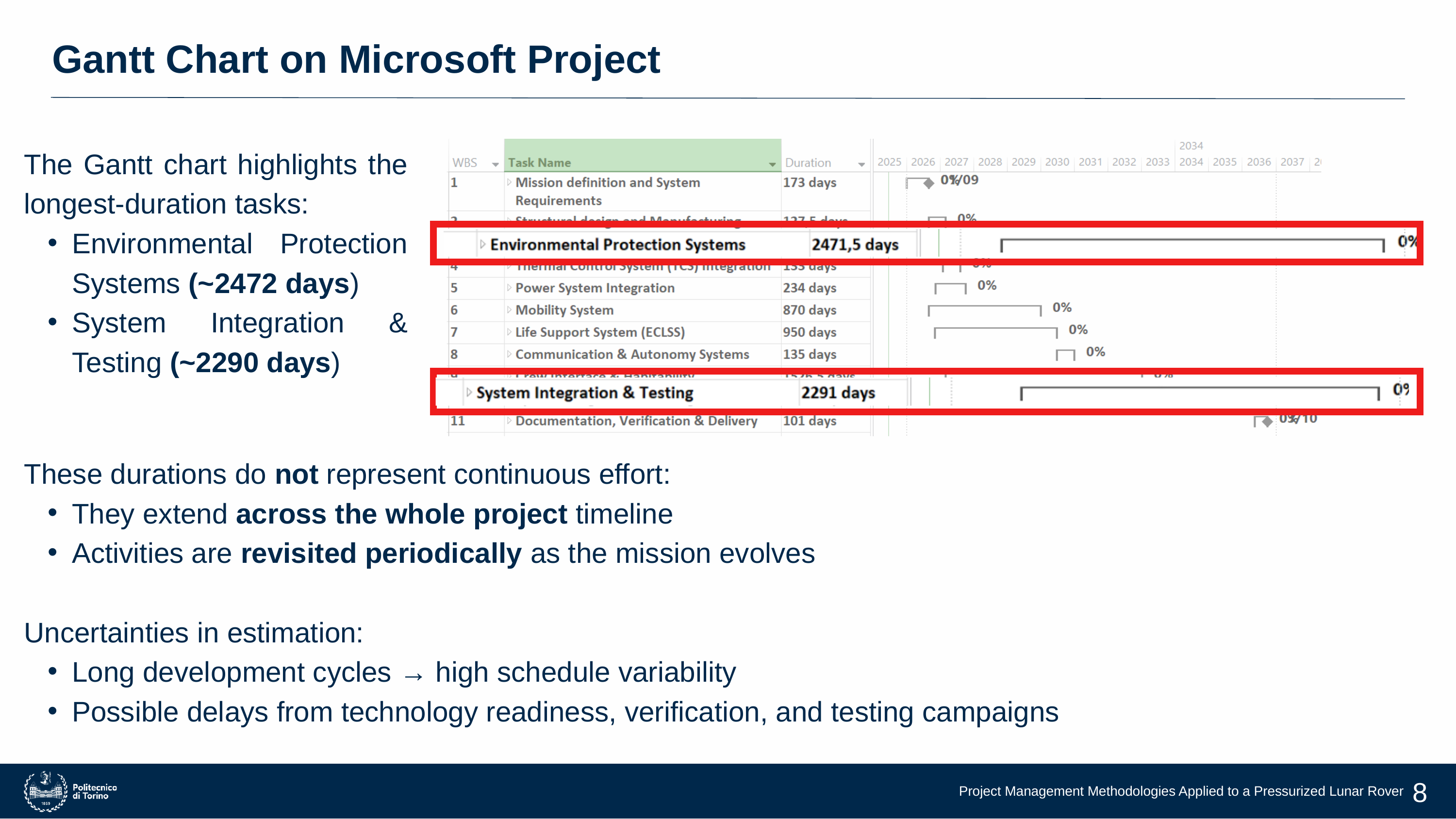

Gantt Chart on Microsoft Project

The Gantt chart highlights the longest-duration tasks:
Environmental Protection Systems (~2472 days)
System Integration & Testing (~2290 days)

These durations do not represent continuous effort:
They extend across the whole project timeline
Activities are revisited periodically as the mission evolves

Uncertainties in estimation:
Long development cycles → high schedule variability
Possible delays from technology readiness, verification, and testing campaigns

8

Project Management Methodologies Applied to a Pressurized Lunar Rover